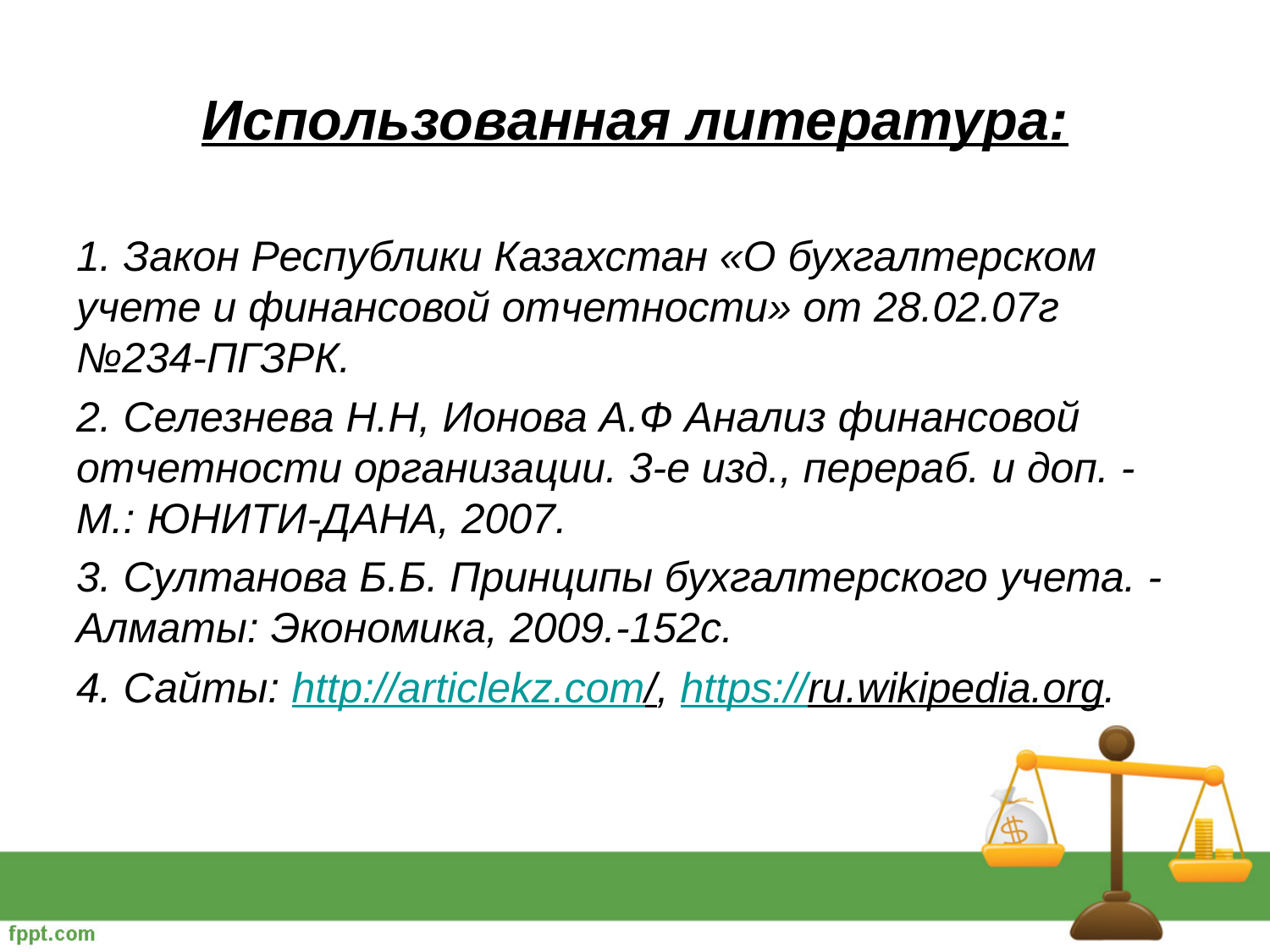

# Использованная литература:
1. Закон Республики Казахстан «О бухгалтерском учете и финансовой отчетности» от 28.02.07г №234-ПГЗРК.
2. Селезнева Н.Н, Ионова А.Ф Анализ финансовой отчетности организации. 3-е изд., перераб. и доп. - М.: ЮНИТИ-ДАНА, 2007.
3. Султанова Б.Б. Принципы бухгалтерского учета. - Алматы: Экономика, 2009.-152с.
4. Сайты: http://articlekz.com/, https://ru.wikipedia.org.